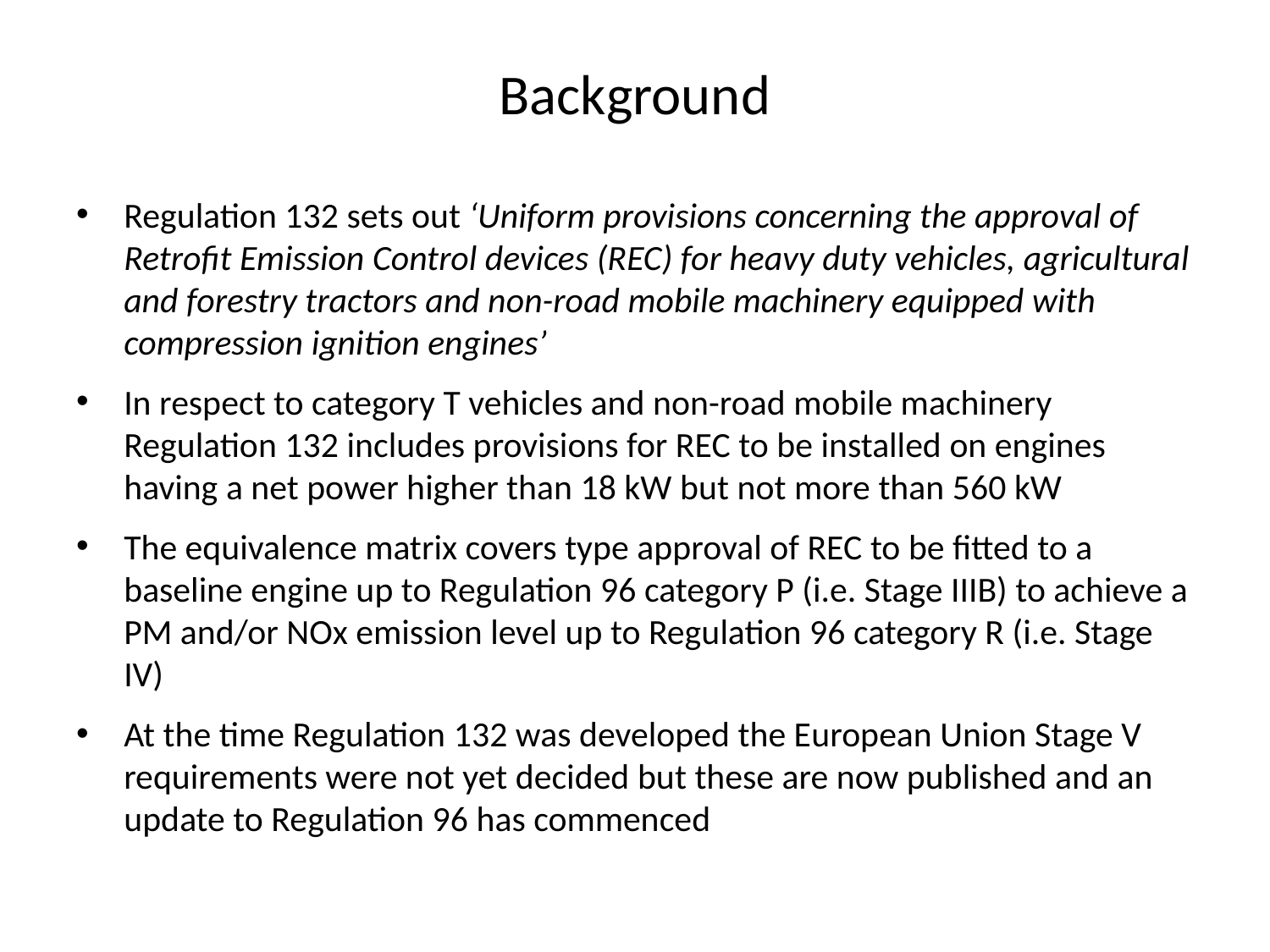

# Background
Regulation 132 sets out ‘Uniform provisions concerning the approval of Retrofit Emission Control devices (REC) for heavy duty vehicles, agricultural and forestry tractors and non-road mobile machinery equipped with compression ignition engines’
In respect to category T vehicles and non-road mobile machinery Regulation 132 includes provisions for REC to be installed on engines having a net power higher than 18 kW but not more than 560 kW
The equivalence matrix covers type approval of REC to be fitted to a baseline engine up to Regulation 96 category P (i.e. Stage IIIB) to achieve a PM and/or NOx emission level up to Regulation 96 category R (i.e. Stage IV)
At the time Regulation 132 was developed the European Union Stage V requirements were not yet decided but these are now published and an update to Regulation 96 has commenced